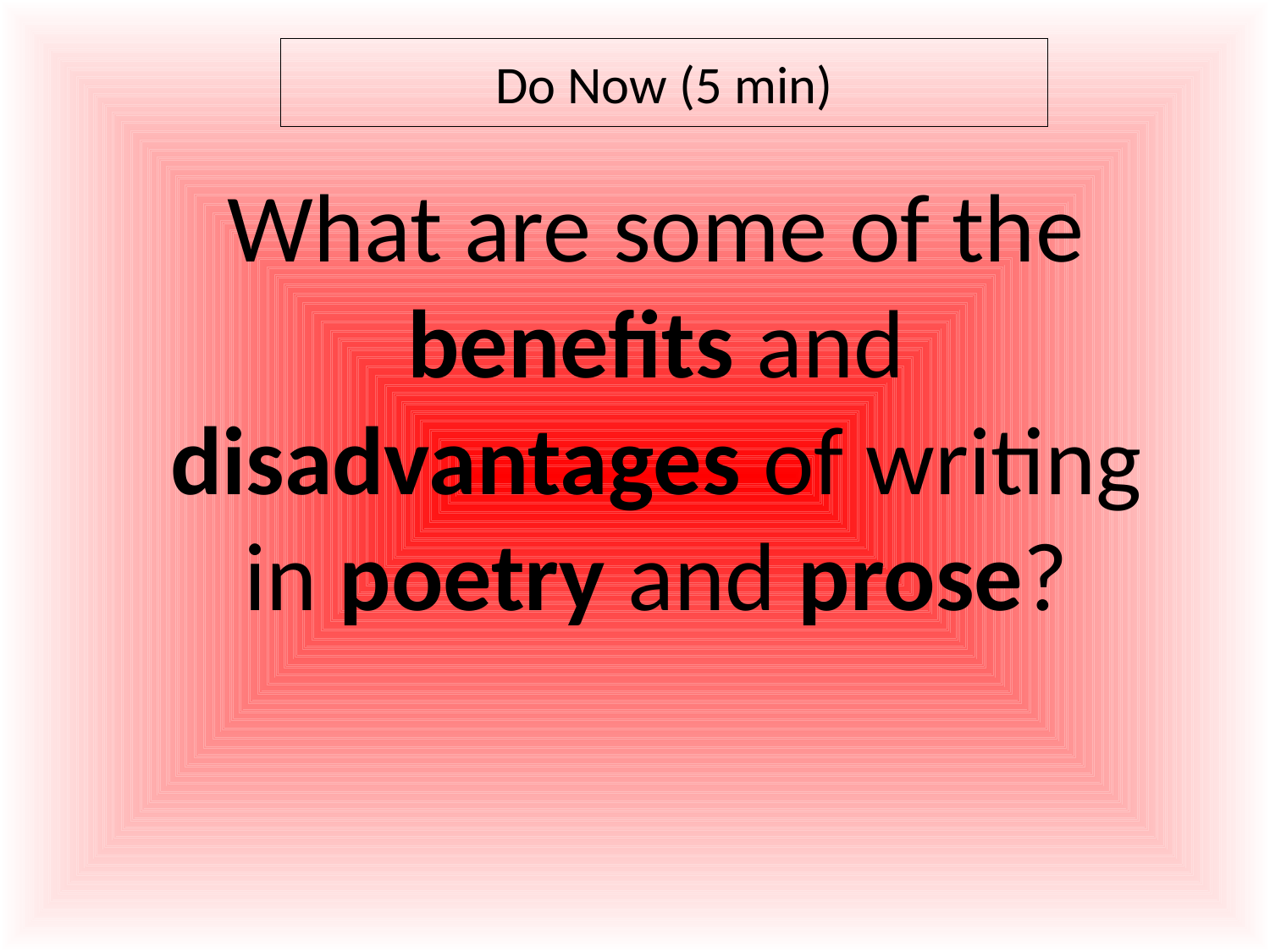

Do Now (5 min)
What are some of the benefits and disadvantages of writing in poetry and prose?